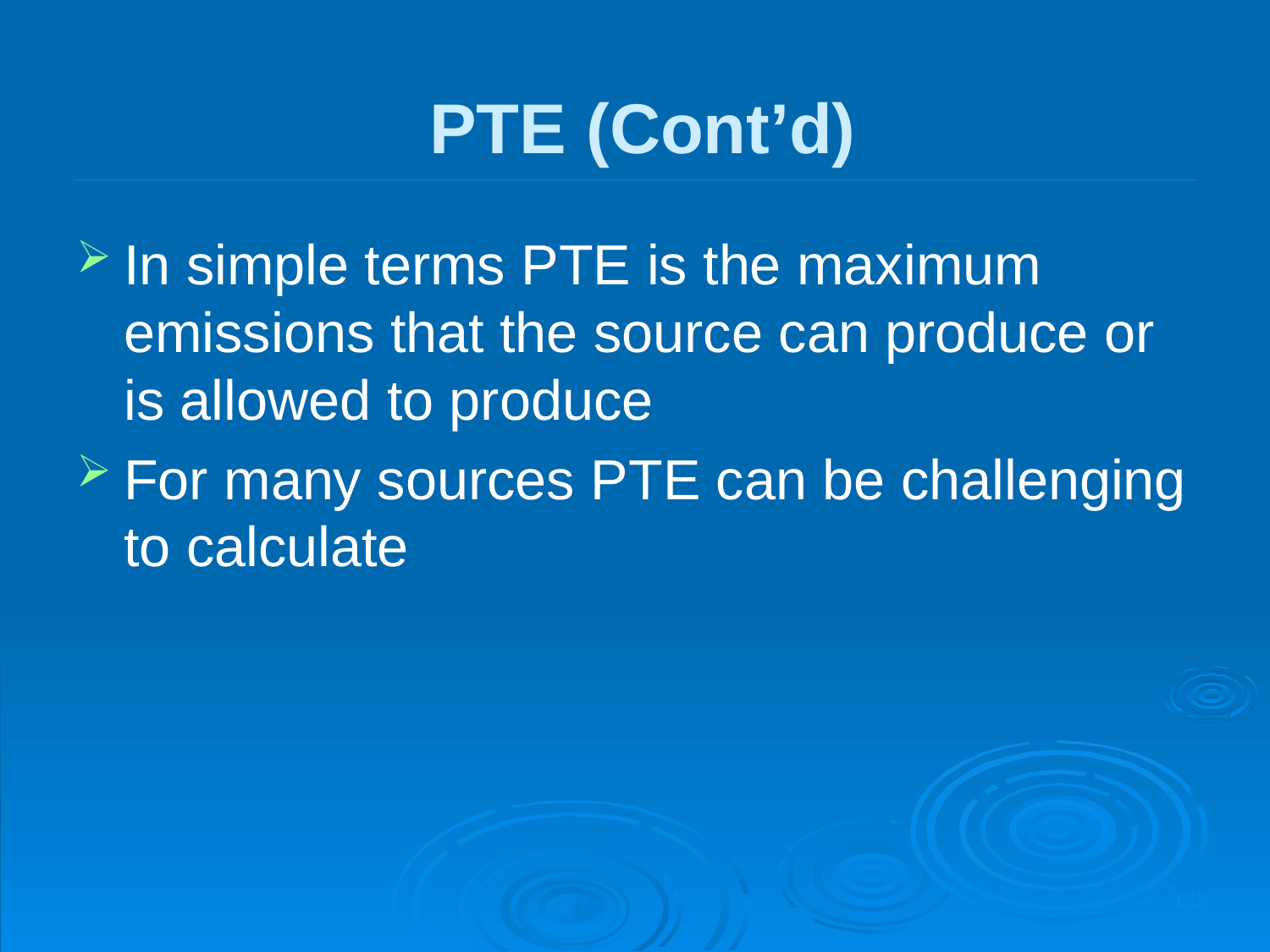

In simple terms PTE is the maximum emissions that the source can produce or is allowed to produce
For many sources PTE can be challenging to calculate
PTE (Cont’d)
138